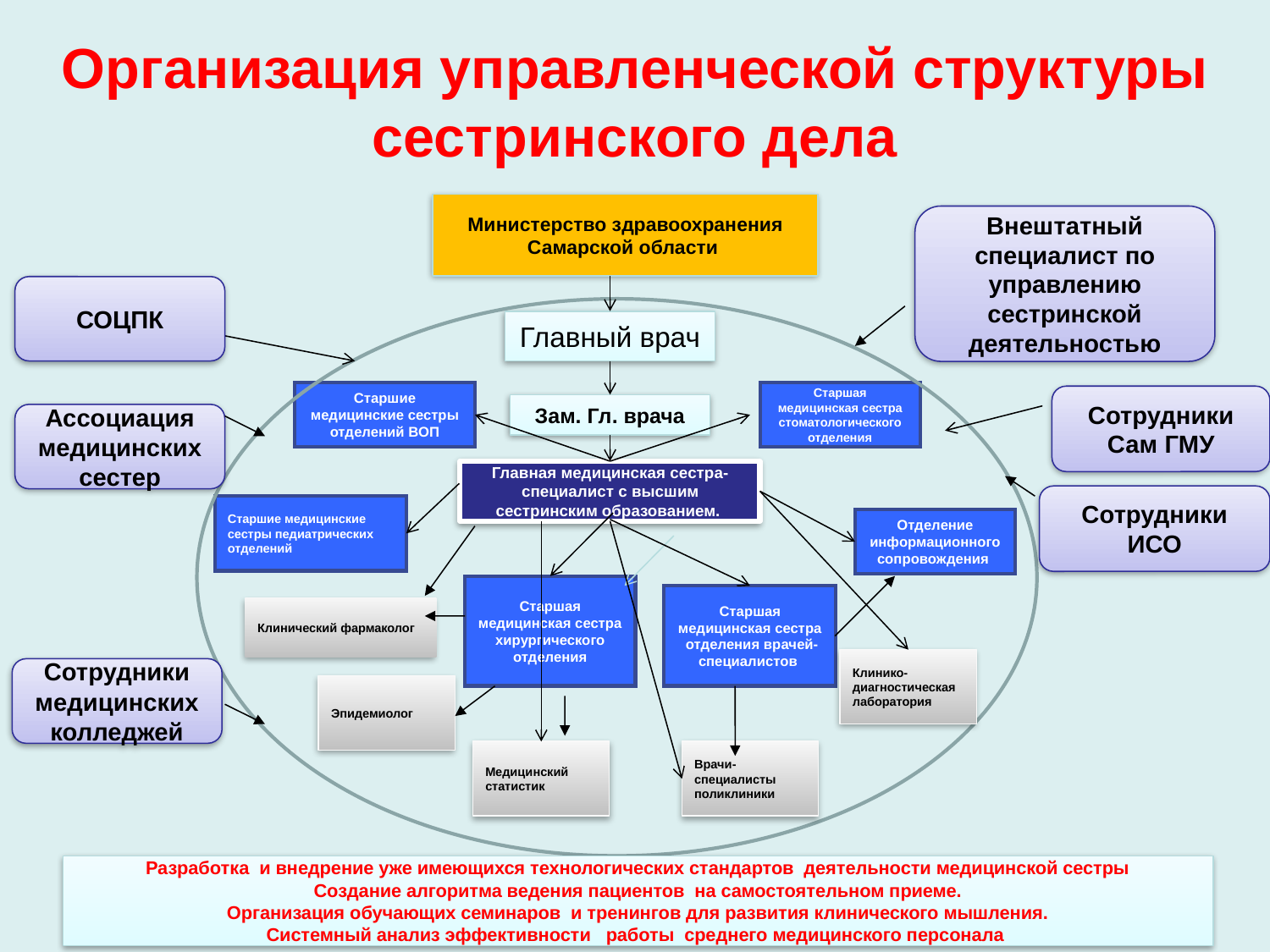

Организация управленческой структуры сестринского дела
Министерство здравоохранения Самарской области
Внештатный специалист по управлению сестринской деятельностью
СОЦПК

Главный врач
Старшие медицинские сестры отделений ВОП
Старшая медицинская сестра стоматологического отделения
Сотрудники Сам ГМУ
Зам. Гл. врача
Ассоциация медицинских сестер

Главная медицинская сестра- специалист с высшим сестринским образованием.

Сотрудники ИСО
Старшие медицинские сестры педиатрических отделений
Отделение информационного сопровождения

Старшая медицинская сестра хирургического отделения

Старшая медицинская сестра  отделения врачей-специалистов
Клинический фармаколог

Клинико-диагностическая лаборатория
Сотрудники медицинских колледжей
Эпидемиолог

Медицинский статистик
Врачи-специалисты поликлиники
Разработка  и внедрение уже имеющихся технологических стандартов  деятельности медицинской сестры
 Создание алгоритма ведения пациентов  на самостоятельном приеме.
Организация обучающих семинаров  и тренингов для развития клинического мышления.
Системный анализ эффективности   работы  среднего медицинского персонала